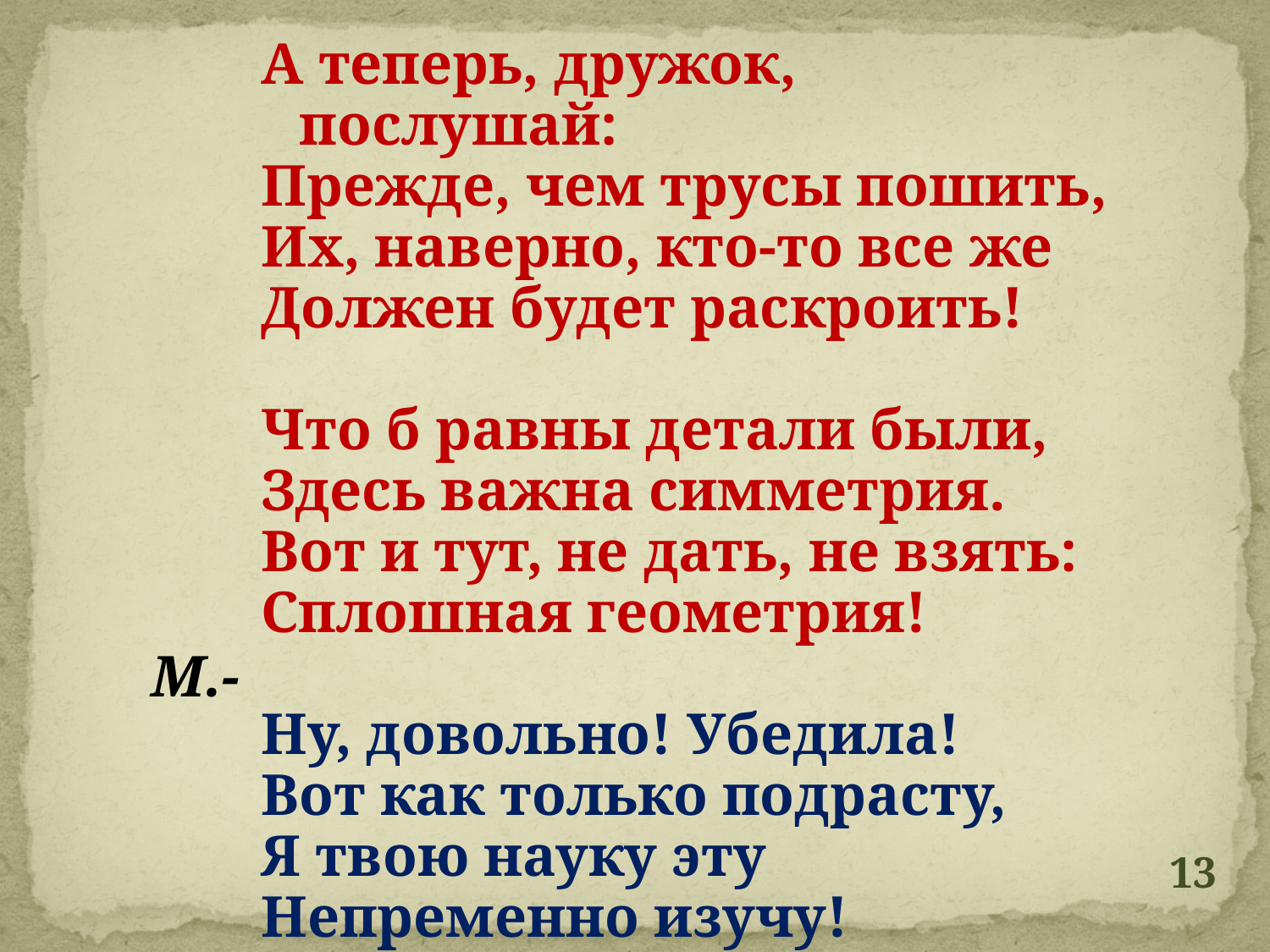

А теперь, дружок, послушай:
Прежде, чем трусы пошить,
Их, наверно, кто-то все же
Должен будет раскроить!

Что б равны детали были,
Здесь важна симметрия.
Вот и тут, не дать, не взять:
Сплошная геометрия!

Ну, довольно! Убедила!
Вот как только подрасту,
Я твою науку эту
Непременно изучу!
М.-
13